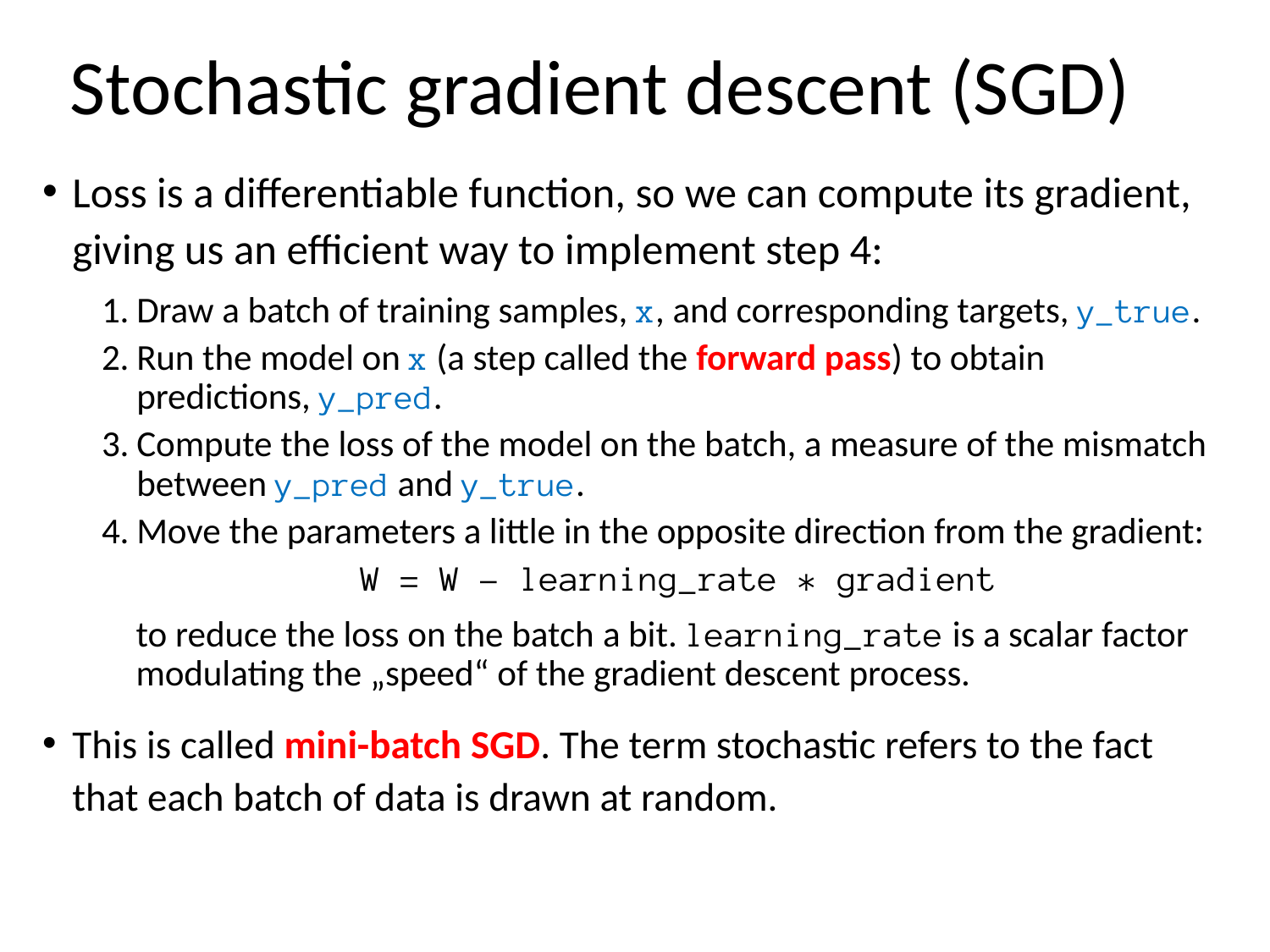

# Stochastic gradient descent (SGD)
Loss is a differentiable function, so we can compute its gradient, giving us an efficient way to implement step 4:
Draw a batch of training samples, x, and corresponding targets, y_true.
Run the model on x (a step called the forward pass) to obtain predictions, y_pred.
Compute the loss of the model on the batch, a measure of the mismatch between y_pred and y_true.
Move the parameters a little in the opposite direction from the gradient:
W = W - learning_rate * gradient
to reduce the loss on the batch a bit. learning_rate is a scalar factor modulating the „speed“ of the gradient descent process.
This is called mini-batch SGD. The term stochastic refers to the fact that each batch of data is drawn at random.